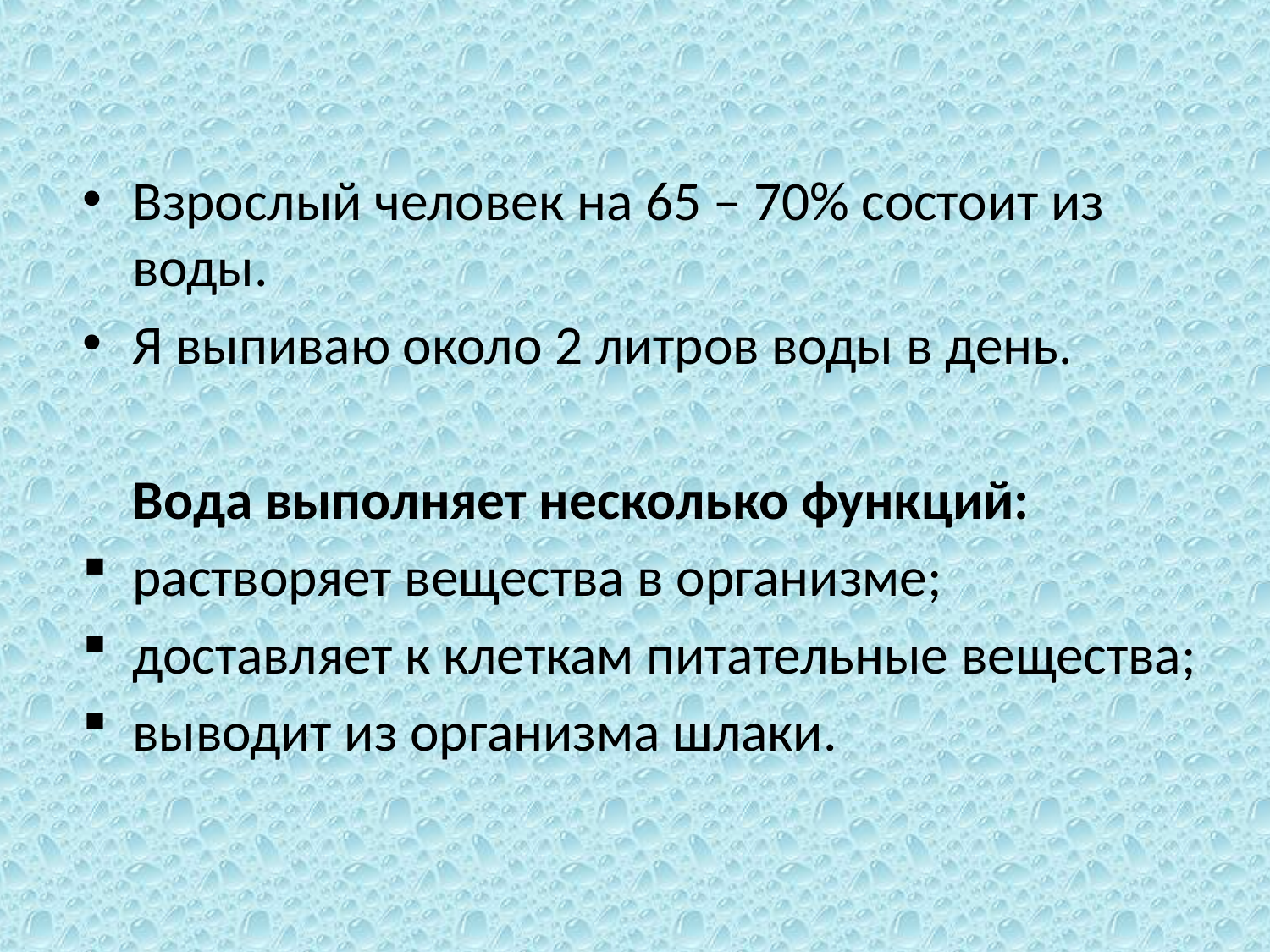

#
Взрослый человек на 65 – 70% состоит из воды.
Я выпиваю около 2 литров воды в день.

		Вода выполняет несколько функций:
растворяет вещества в организме;
доставляет к клеткам питательные вещества;
выводит из организма шлаки.